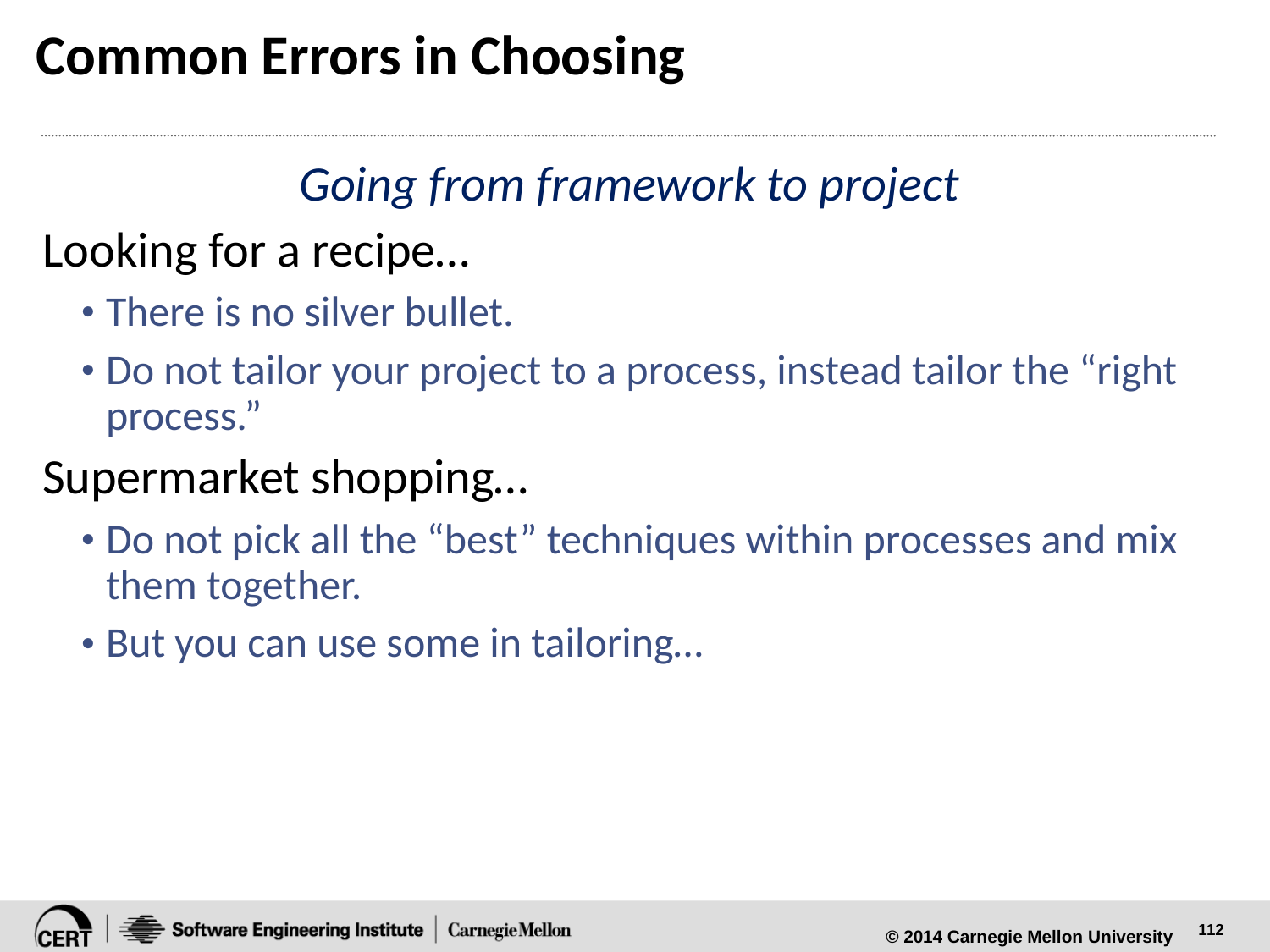

# Common Errors in Choosing
Going from framework to project
Looking for a recipe…
There is no silver bullet.
Do not tailor your project to a process, instead tailor the “right process.”
Supermarket shopping…
Do not pick all the “best” techniques within processes and mix them together.
But you can use some in tailoring…